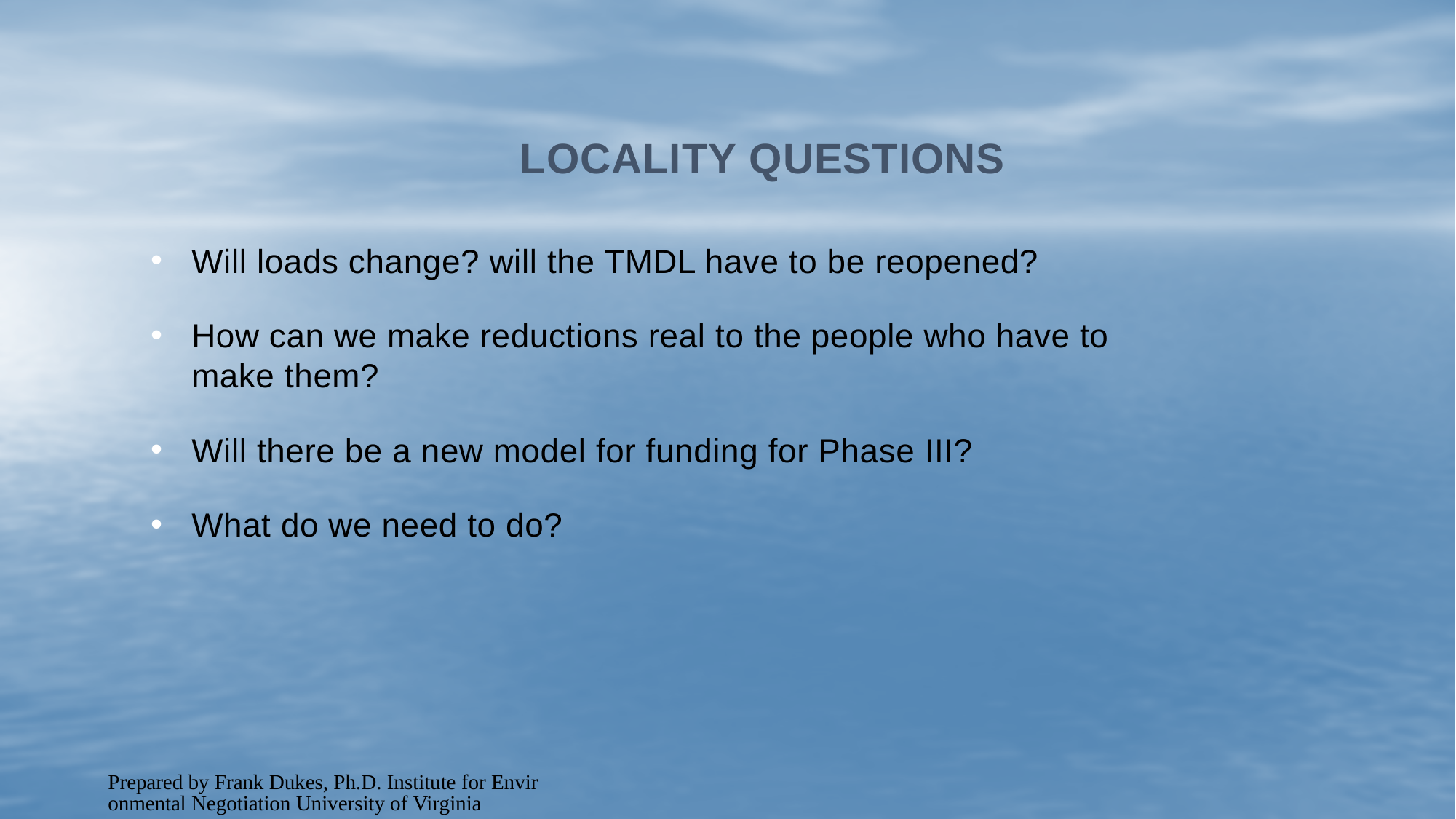

# Locality Questions
Will loads change? will the TMDL have to be reopened?
How can we make reductions real to the people who have to make them?
Will there be a new model for funding for Phase III?
What do we need to do?

Prepared by Frank Dukes, Ph.D. Institute for Environmental Negotiation University of Virginia